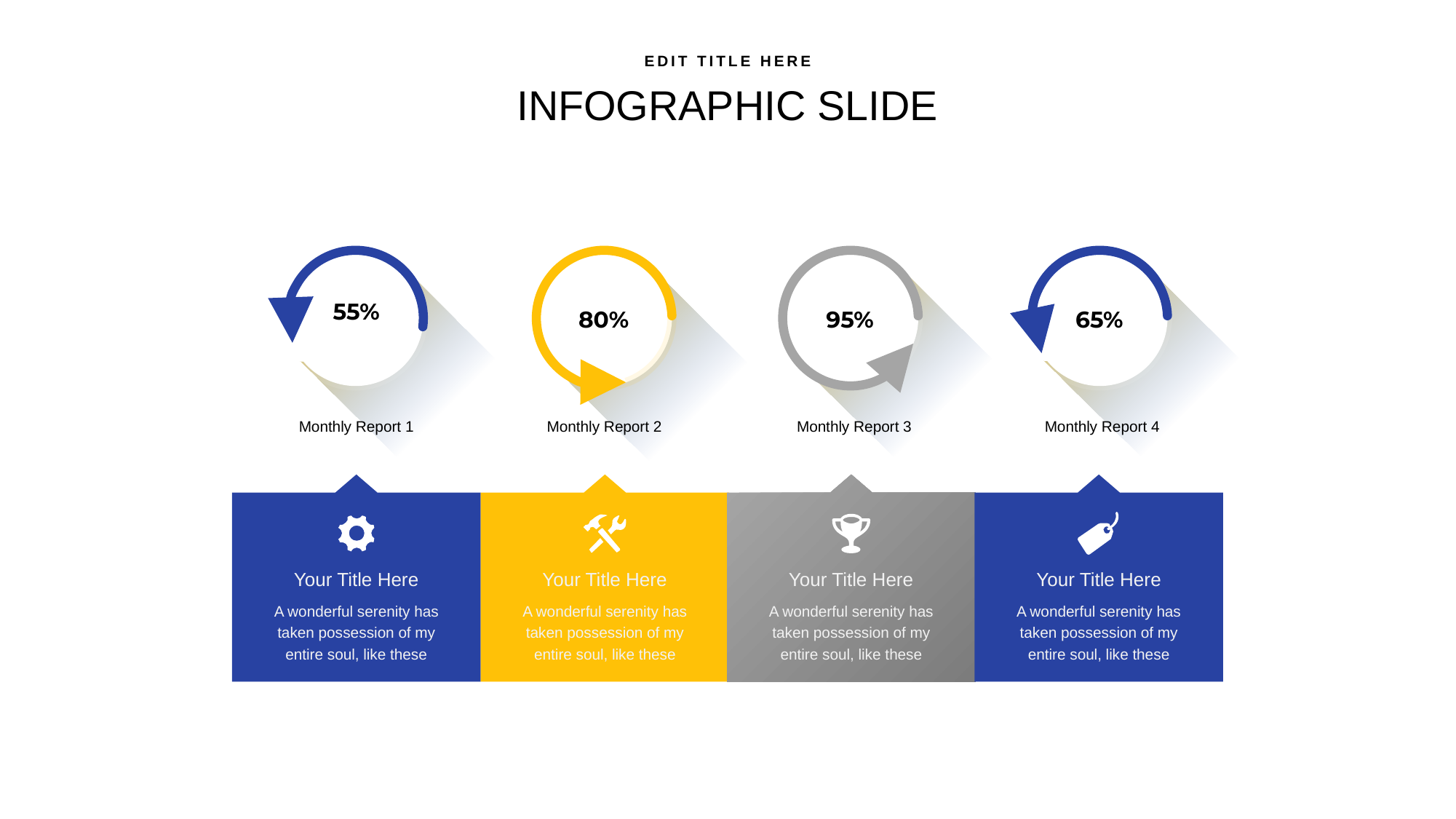

EDIT TITLE HERE
INFOGRAPHIC SLIDE
e7d195523061f1c03a90ee8e42cb24248e56383cd534985688F9F494128731F165EE95AB4B0C0A38076AAEA07667B1565C446FC45FF01DFB0E885BCDBDF3A284F3DB14DA61DD97F0BAB2E6C668FB4931659DCAC52277681B35A97A58EB1CDE1A30E511E1F70EEB23193653529328E29B82636547E25AC41088D20F0A52114429D13EF1D12E4FBA26373564D4CAB325C9

55%

80%

95%

65%

Monthly Report 1
Monthly Report 2
Monthly Report 3
Monthly Report 4

Your Title Here
A wonderful serenity has taken possession of my entire soul, like these
Your Title Here
A wonderful serenity has taken possession of my entire soul, like these
Your Title Here
A wonderful serenity has taken possession of my entire soul, like these
Your Title Here
A wonderful serenity has taken possession of my entire soul, like these